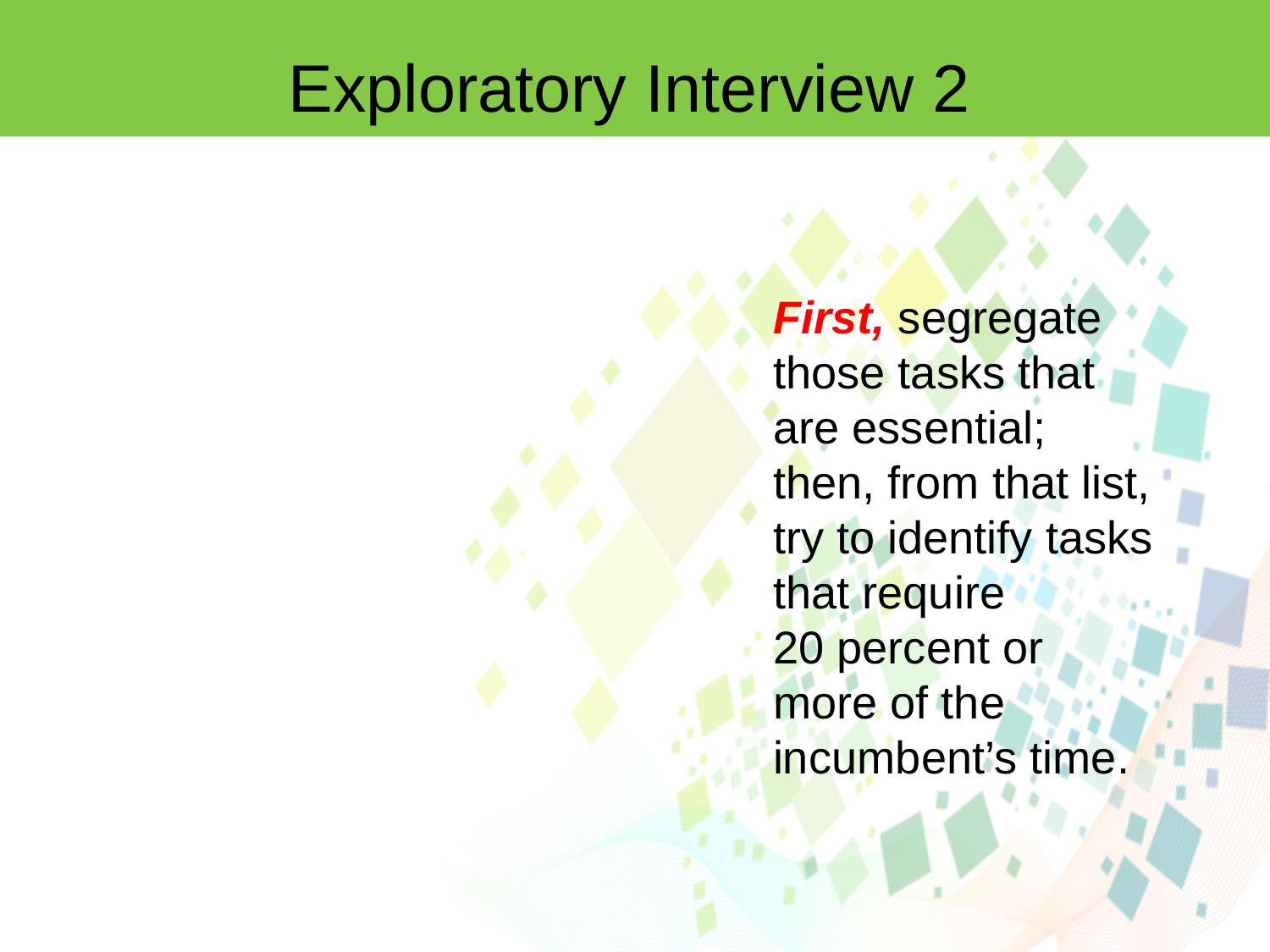

Exploratory Interview 2
First, segregate
those tasks that are essential; then, from that list, try to identify tasks that require
20 percent or more of the incumbent’s time.